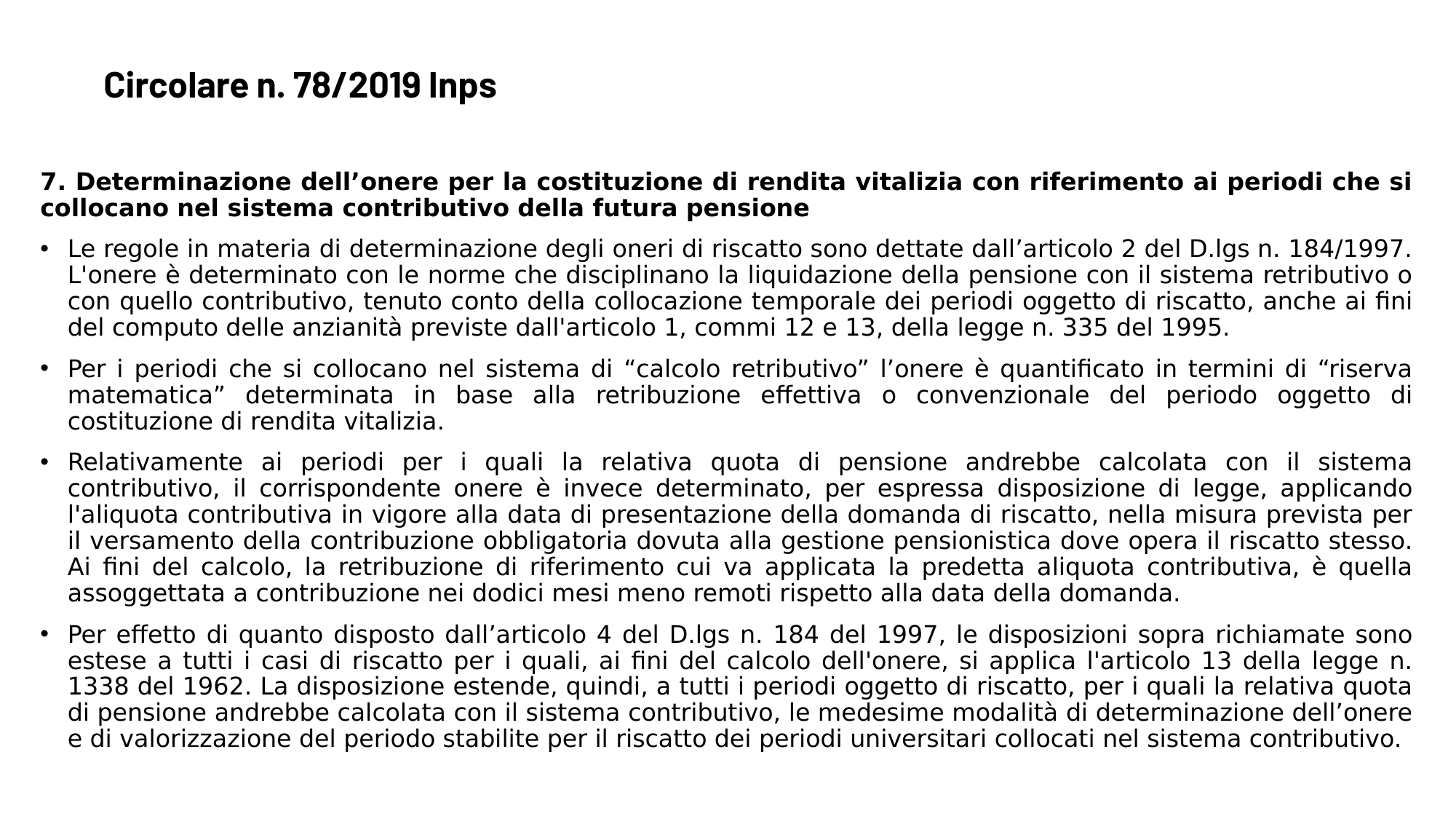

# Circolare n. 78/2019 Inps
7. Determinazione dell’onere per la costituzione di rendita vitalizia con riferimento ai periodi che si collocano nel sistema contributivo della futura pensione
Le regole in materia di determinazione degli oneri di riscatto sono dettate dall’articolo 2 del D.lgs n. 184/1997. L'onere è determinato con le norme che disciplinano la liquidazione della pensione con il sistema retributivo o con quello contributivo, tenuto conto della collocazione temporale dei periodi oggetto di riscatto, anche ai fini del computo delle anzianità previste dall'articolo 1, commi 12 e 13, della legge n. 335 del 1995.
Per i periodi che si collocano nel sistema di “calcolo retributivo” l’onere è quantificato in termini di “riserva matematica” determinata in base alla retribuzione effettiva o convenzionale del periodo oggetto di costituzione di rendita vitalizia.
Relativamente ai periodi per i quali la relativa quota di pensione andrebbe calcolata con il sistema contributivo, il corrispondente onere è invece determinato, per espressa disposizione di legge, applicando l'aliquota contributiva in vigore alla data di presentazione della domanda di riscatto, nella misura prevista per il versamento della contribuzione obbligatoria dovuta alla gestione pensionistica dove opera il riscatto stesso. Ai fini del calcolo, la retribuzione di riferimento cui va applicata la predetta aliquota contributiva, è quella assoggettata a contribuzione nei dodici mesi meno remoti rispetto alla data della domanda.
Per effetto di quanto disposto dall’articolo 4 del D.lgs n. 184 del 1997, le disposizioni sopra richiamate sono estese a tutti i casi di riscatto per i quali, ai fini del calcolo dell'onere, si applica l'articolo 13 della legge n. 1338 del 1962. La disposizione estende, quindi, a tutti i periodi oggetto di riscatto, per i quali la relativa quota di pensione andrebbe calcolata con il sistema contributivo, le medesime modalità di determinazione dell’onere e di valorizzazione del periodo stabilite per il riscatto dei periodi universitari collocati nel sistema contributivo.